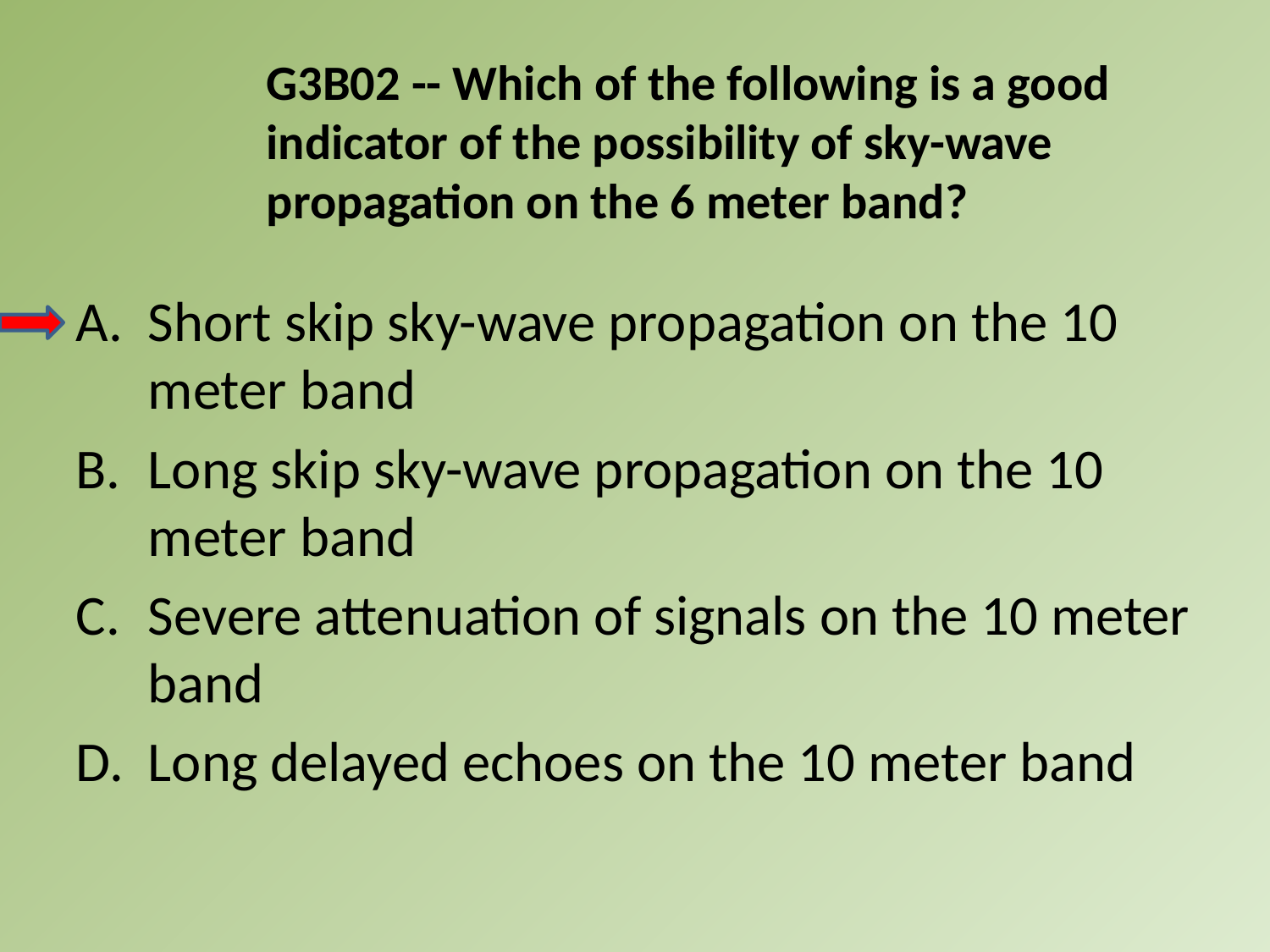

G3B02 -- Which of the following is a good indicator of the possibility of sky-wave propagation on the 6 meter band?
A.	Short skip sky-wave propagation on the 10 meter band
B.	Long skip sky-wave propagation on the 10 meter band
C.	Severe attenuation of signals on the 10 meter band
D.	Long delayed echoes on the 10 meter band